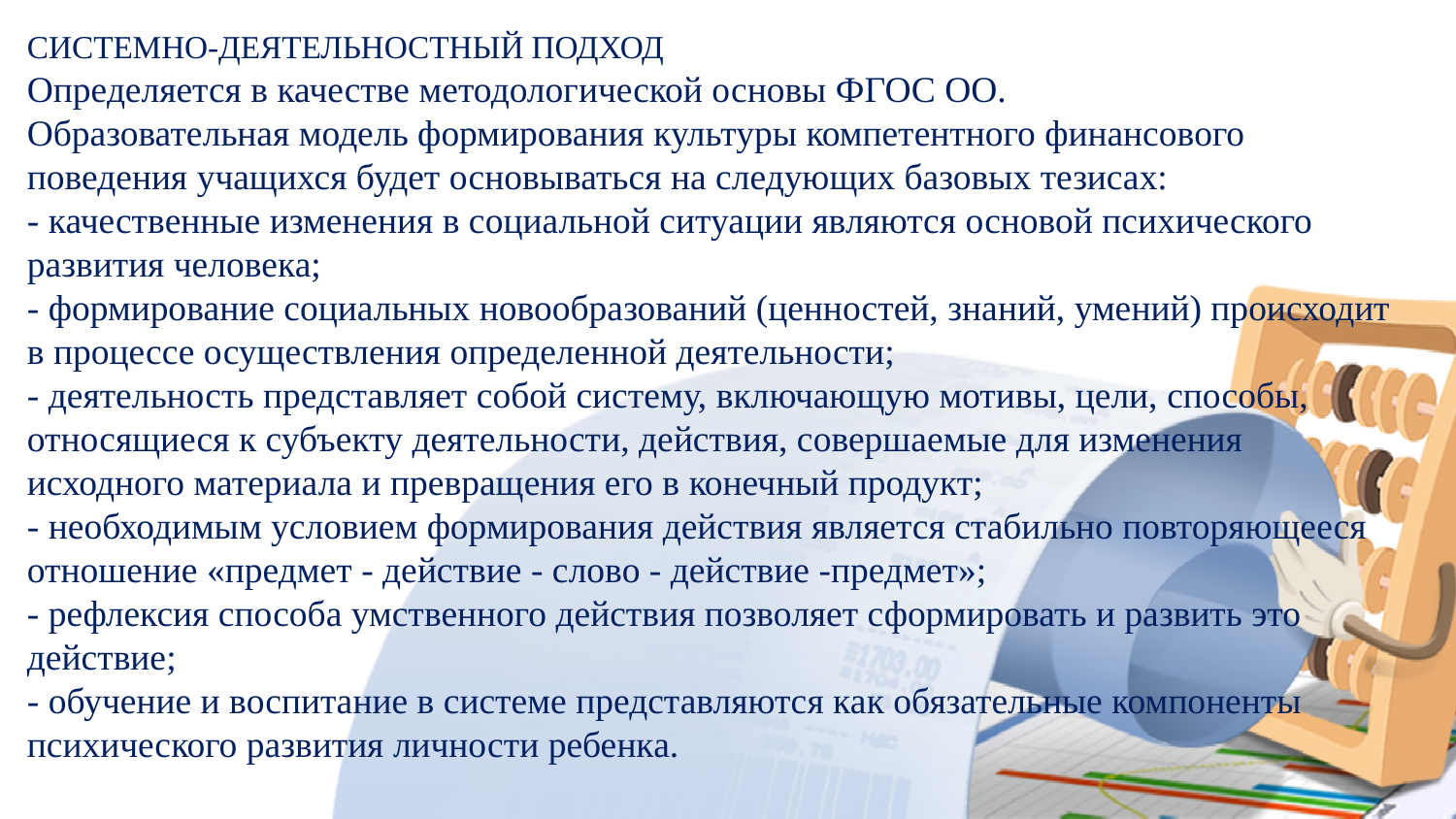

Системно-деятельностный подход
Определяется в качестве методологической основы ФГОС ОО.
Образовательная модель формирования культуры компетентного финансового поведения учащихся будет основываться на следующих базовых тезисах:
- качественные изменения в социальной ситуации являются основой психического развития человека;
- формирование социальных новообразований (ценностей, знаний, умений) происходит в процессе осуществления определенной деятельности;
- деятельность представляет собой систему, включающую мотивы, цели, способы, относящиеся к субъекту деятельности, действия, совершаемые для изменения исходного материала и превращения его в конечный продукт;
- необходимым условием формирования действия является стабильно повторяющееся отношение «предмет - действие - слово - действие -предмет»;
- рефлексия способа умственного действия позволяет сформировать и развить это действие;
- обучение и воспитание в системе представляются как обязательные компоненты психического развития личности ребенка.